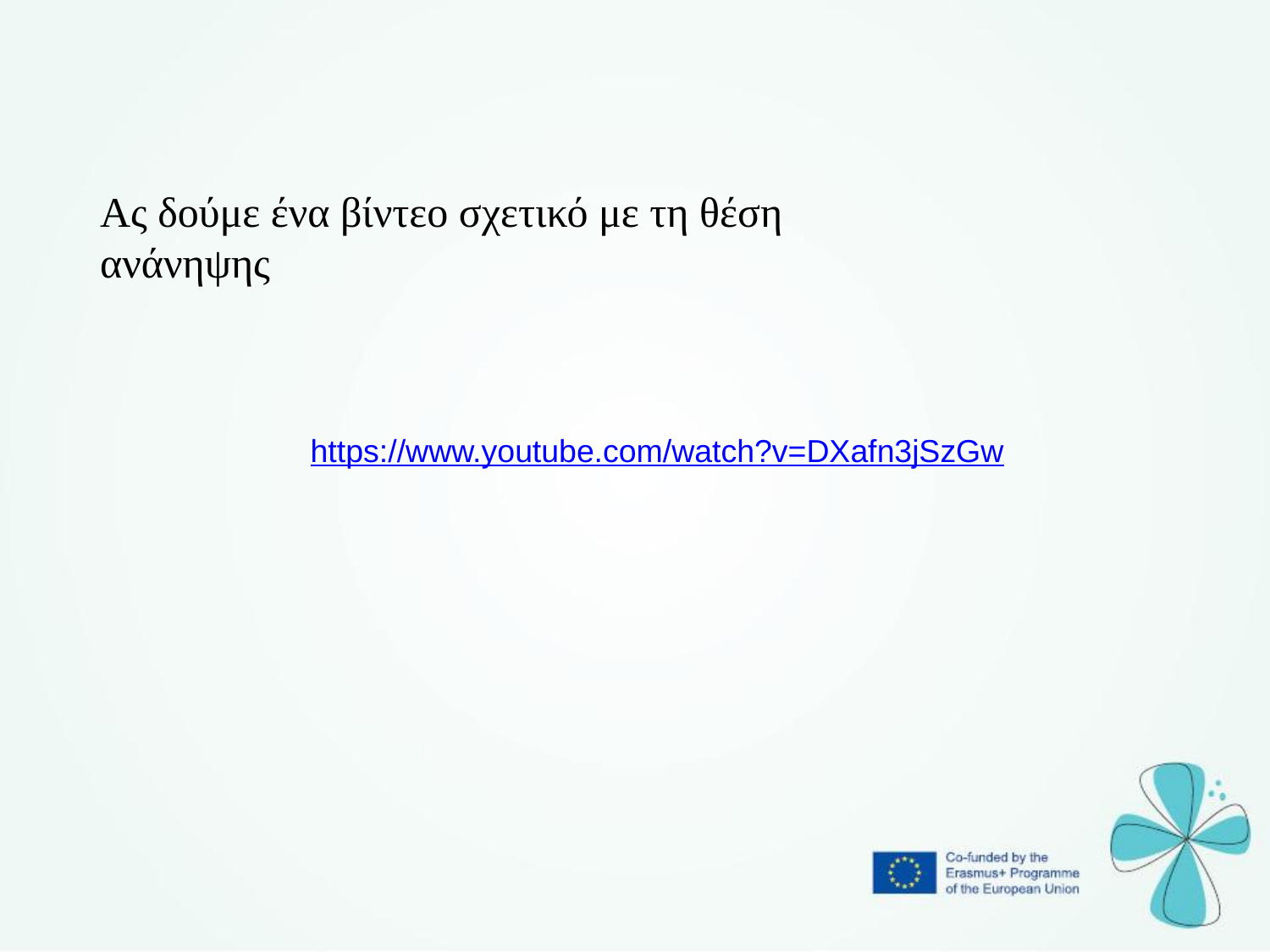

Ας δούμε ένα βίντεο σχετικό με τη θέση ανάνηψης
https://www.youtube.com/watch?v=DXafn3jSzGw